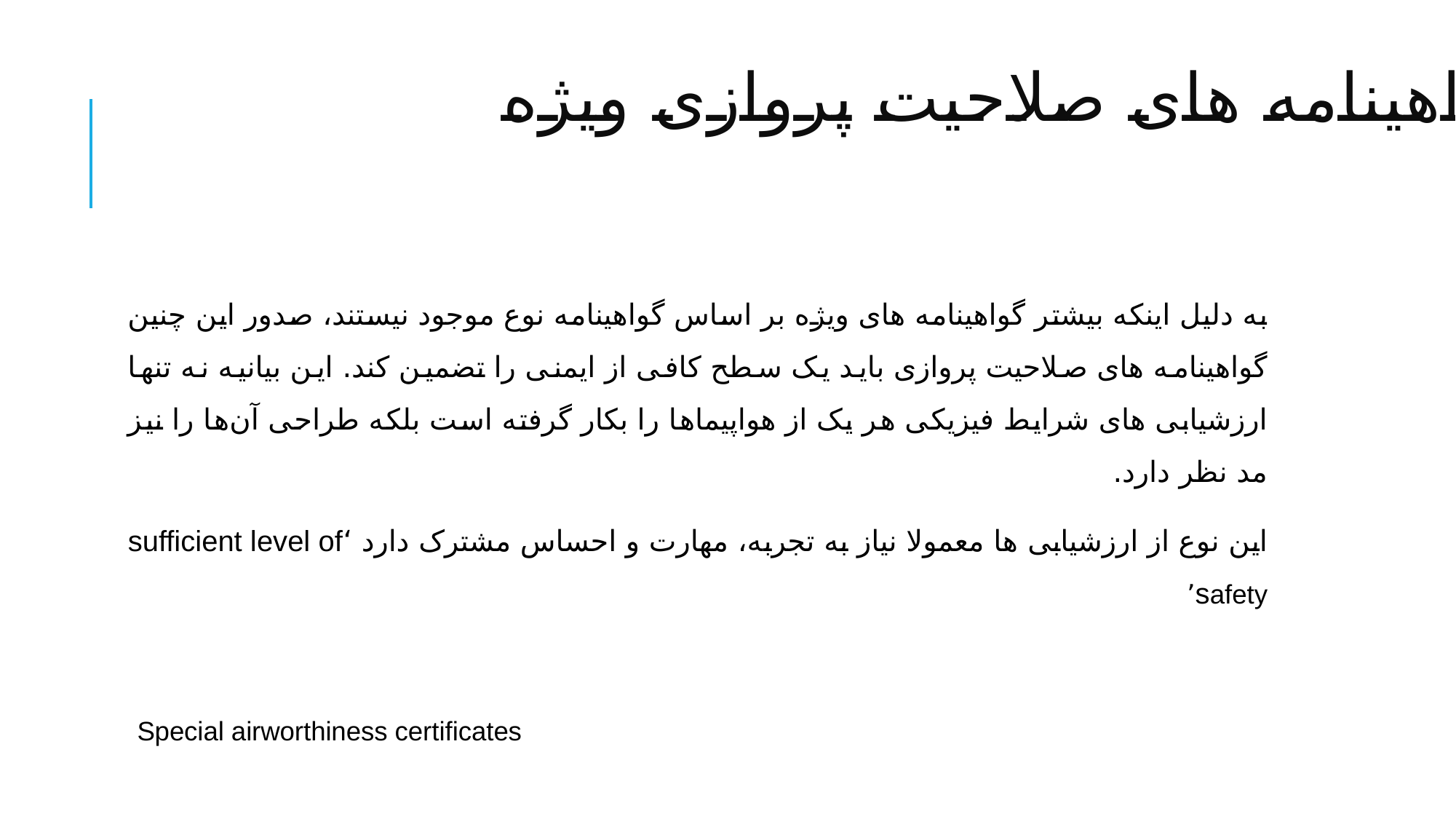

# گواهینامه ‌های صلاحیت پروازی ویژه
به دلیل اینکه بیشتر گواهینامه ‌های ویژه بر اساس گواهینامه نوع موجود نیستند، صدور این چنین گواهینامه ‌های صلاحیت پروازی باید یک سطح کافی از ایمنی را تضمین کند. این بیانیه نه تنها ارزشیابی ‌های شرایط فیزیکی هر یک از هواپیما‌ها را بکار گرفته است بلکه طراحی آن‌ها را نیز مد نظر دارد.
این نوع از ارزشیابی ‌ها معمولا نیاز به تجربه، مهارت و احساس مشترک دارد ‘sufficient level of safety’

Special airworthiness certificates